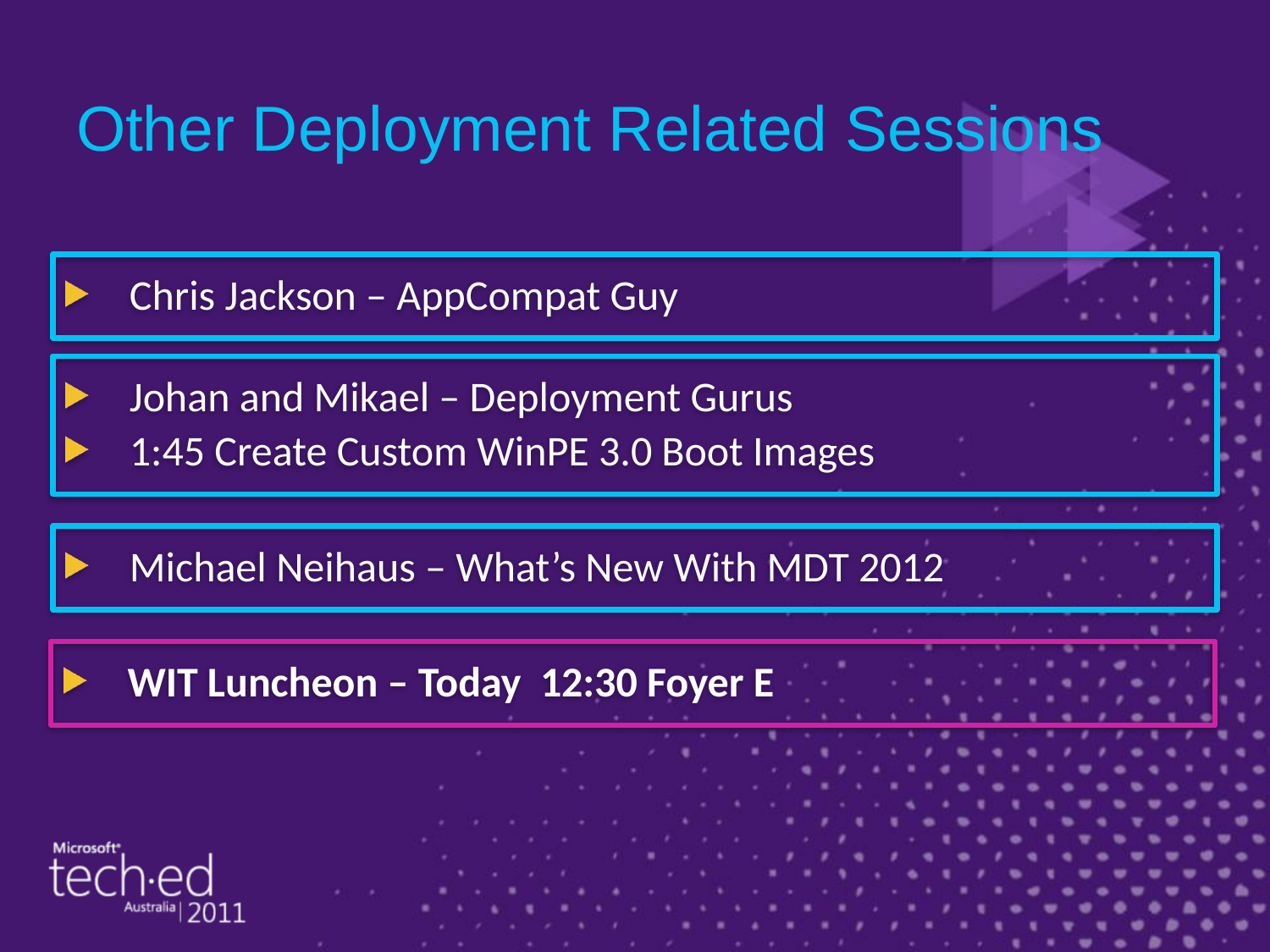

# Other Deployment Related Sessions
Chris Jackson – AppCompat Guy
Johan and Mikael – Deployment Gurus
1:45 Create Custom WinPE 3.0 Boot Images
Michael Neihaus – What’s New With MDT 2012
WIT Luncheon – Today  12:30 Foyer E